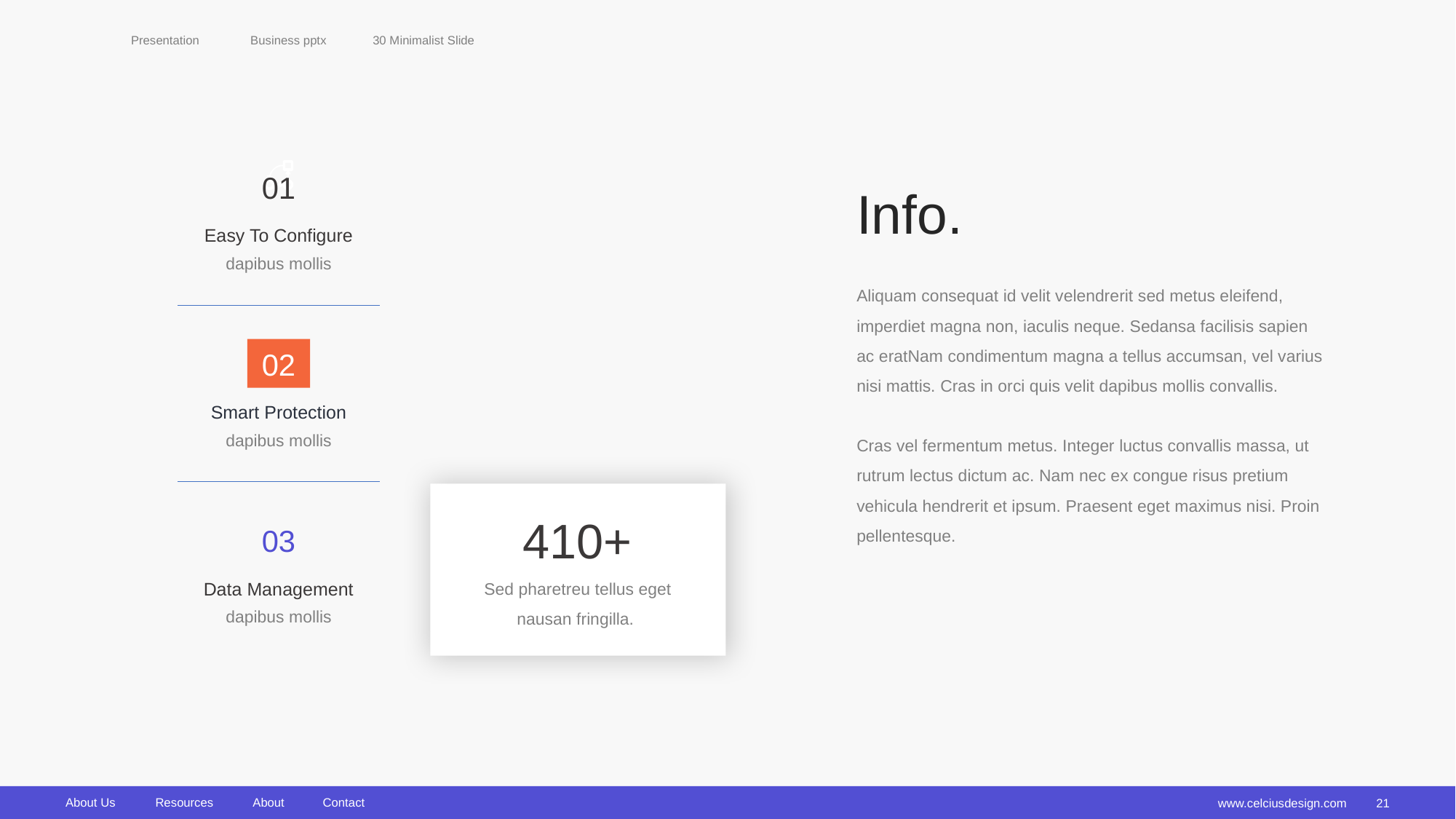

Presentation
Business pptx
30 Minimalist Slide

01
Info.
Easy To Configure
dapibus mollis
Aliquam consequat id velit velendrerit sed metus eleifend, imperdiet magna non, iaculis neque. Sedansa facilisis sapien ac eratNam condimentum magna a tellus accumsan, vel varius nisi mattis. Cras in orci quis velit dapibus mollis convallis.

Cras vel fermentum metus. Integer luctus convallis massa, ut rutrum lectus dictum ac. Nam nec ex congue risus pretium vehicula hendrerit et ipsum. Praesent eget maximus nisi. Proin pellentesque.

02
Smart Protection
dapibus mollis
410+
03
Sed pharetreu tellus eget nausan fringilla.
Data Management
dapibus mollis
www.celciusdesign.com
21
About Us
Resources
About
Contact